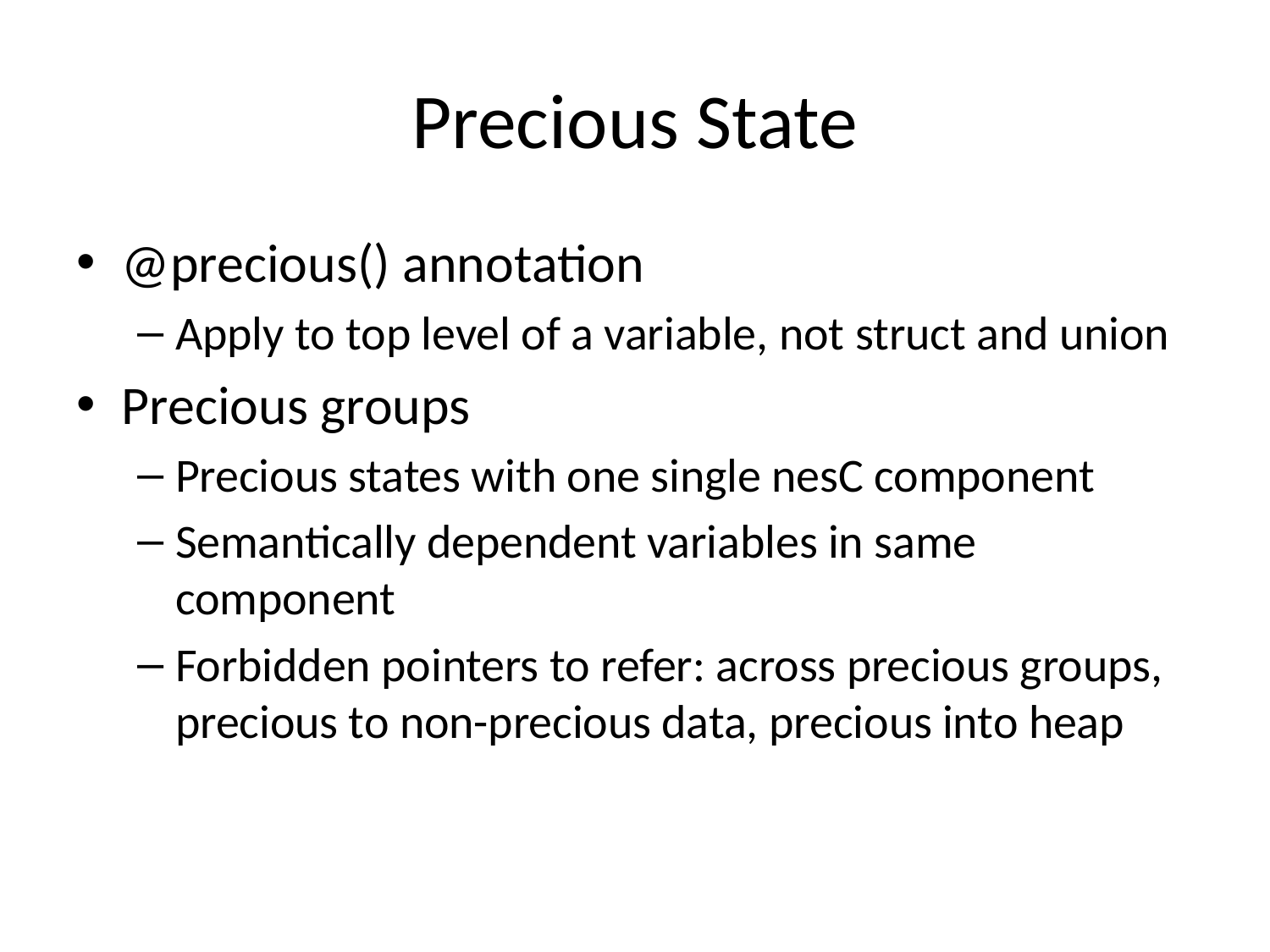

# Precious State
@precious() annotation
Apply to top level of a variable, not struct and union
Precious groups
Precious states with one single nesC component
Semantically dependent variables in same component
Forbidden pointers to refer: across precious groups, precious to non-precious data, precious into heap